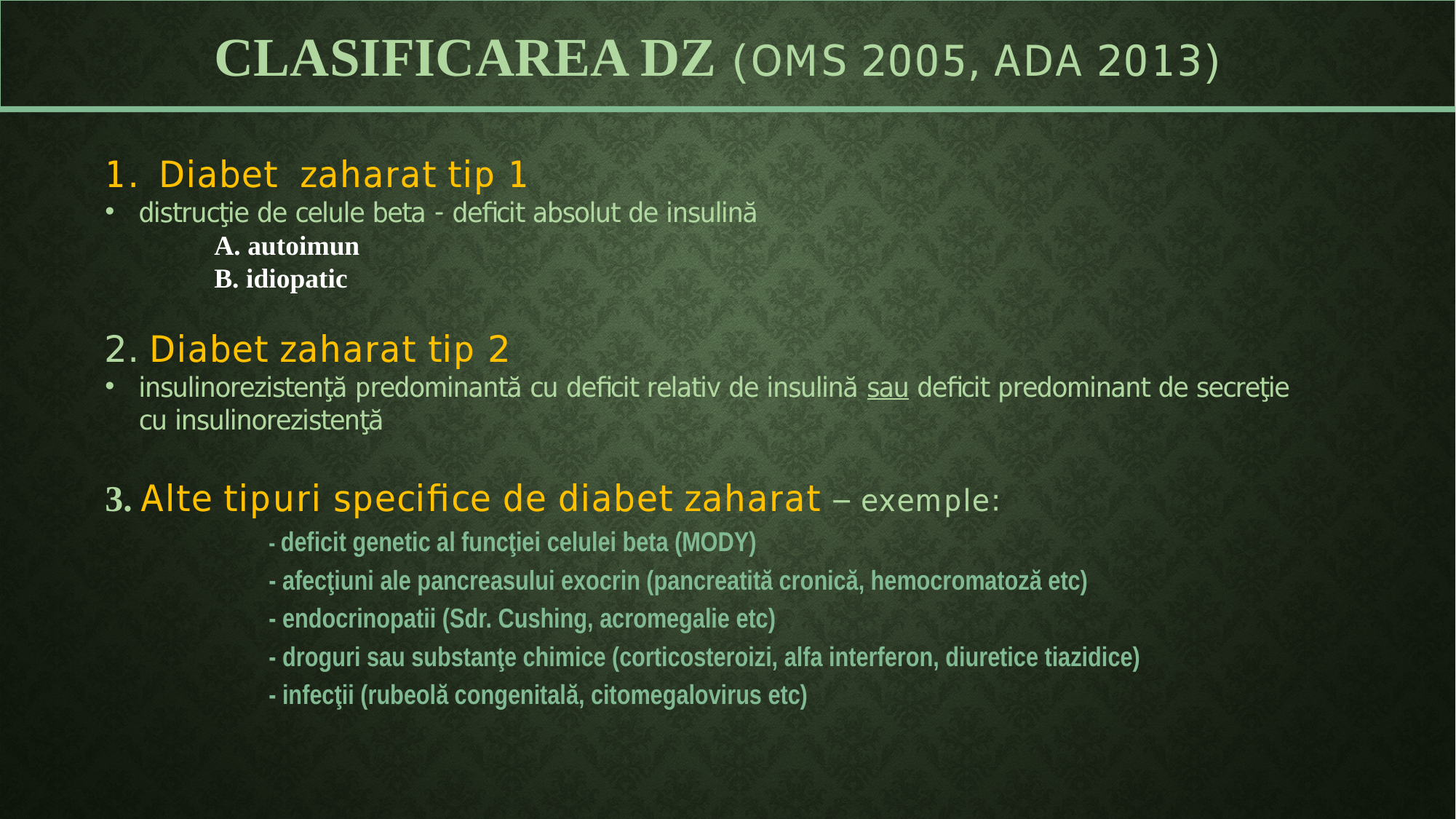

CLASIFICAREA DZ (OMS 2005, ADA 2013)

Diabet  zaharat tip 1
distrucţie de celule beta - deficit absolut de insulină
	A. autoimun
	B. idiopatic

2. Diabet zaharat tip 2
insulinorezistenţă predominantă cu deficit relativ de insulină sau deficit predominant de secreţie cu insulinorezistenţă

3. Alte tipuri specifice de diabet zaharat – exemple:
	- deficit genetic al funcţiei celulei beta (MODY)
	- afecţiuni ale pancreasului exocrin (pancreatită cronică, hemocromatoză etc)
	- endocrinopatii (Sdr. Cushing, acromegalie etc)
	- droguri sau substanţe chimice (corticosteroizi, alfa interferon, diuretice tiazidice)
	- infecţii (rubeolă congenitală, citomegalovirus etc)